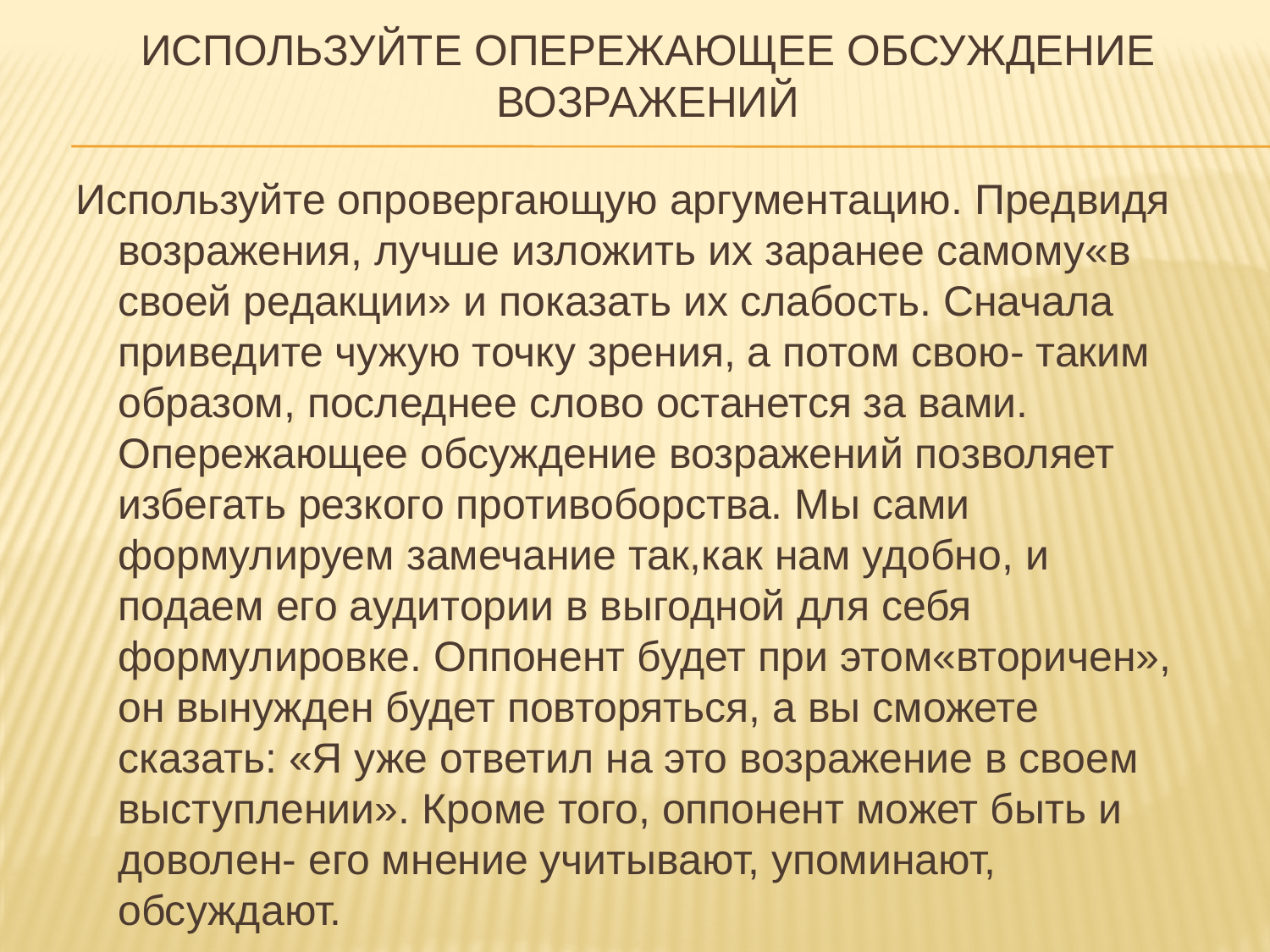

# Используйте опережающее обсуждение возражений
Используйте опровергающую аргументацию. Предвидя возражения, лучше изложить их заранее самому«в своей редакции» и показать их слабость. Сначала приведите чужую точку зрения, а потом свою- таким образом, последнее слово останется за вами. Опережающее обсуждение возражений позволяет избегать резкого противоборства. Мы сами формулируем замечание так,как нам удобно, и подаем его аудитории в выгодной для себя формулировке. Оппонент будет при этом«вторичен», он вынужден будет повторяться, а вы сможете сказать: «Я уже ответил на это возражение в своем выступлении». Кроме того, оппонент может быть и доволен- его мнение учитывают, упоминают, обсуждают.